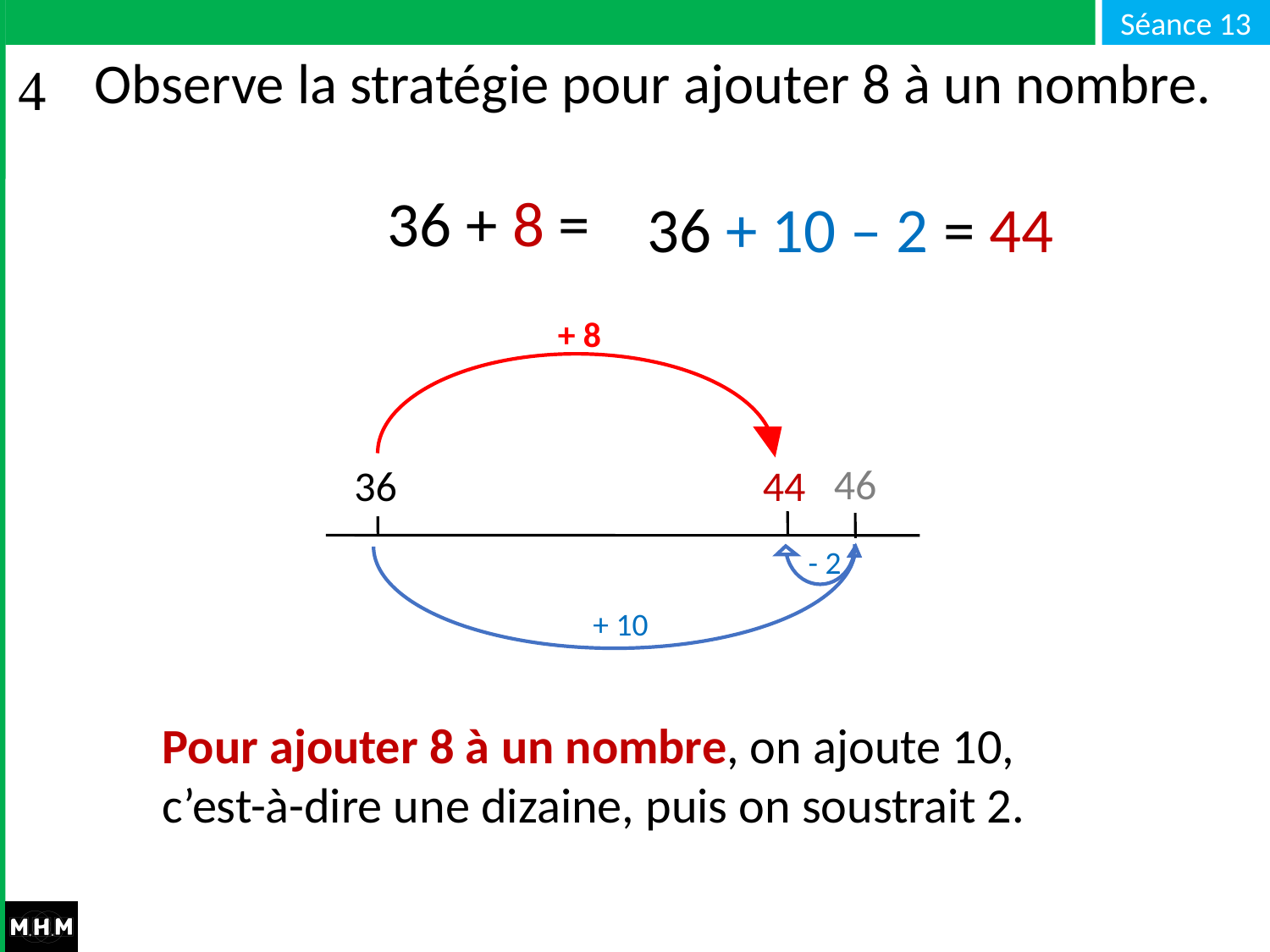

# Observe la stratégie pour ajouter 8 à un nombre.
36 + 8 =
36 + 10 – 2 = 44
+ 8

46
44
36
- 2

+ 10
Pour ajouter 8 à un nombre, on ajoute 10, c’est-à-dire une dizaine, puis on soustrait 2.